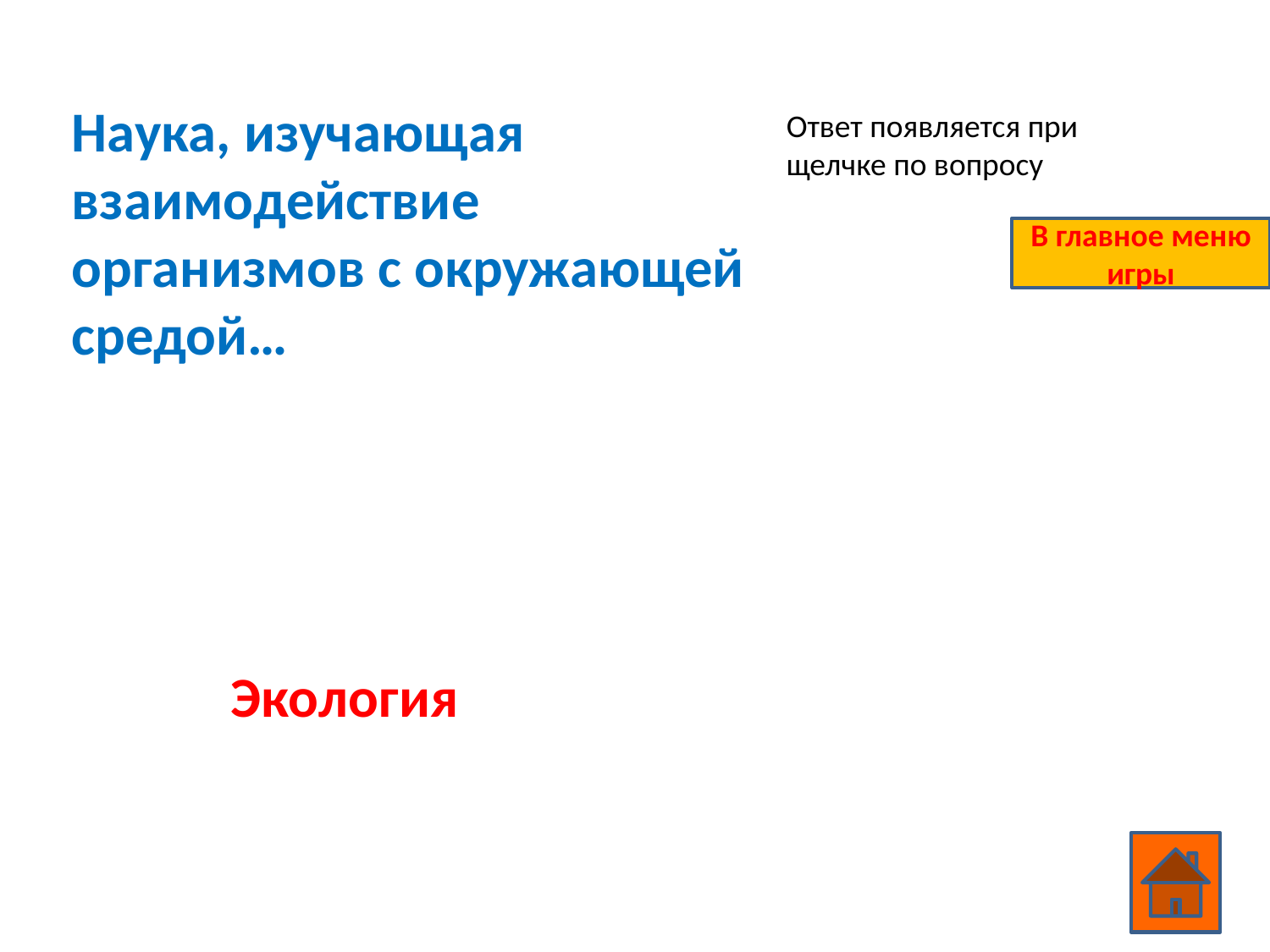

Наука, изучающая взаимодействие организмов с окружающей средой…

Ответ появляется при щелчке по вопросу
В главное меню игры
Экология